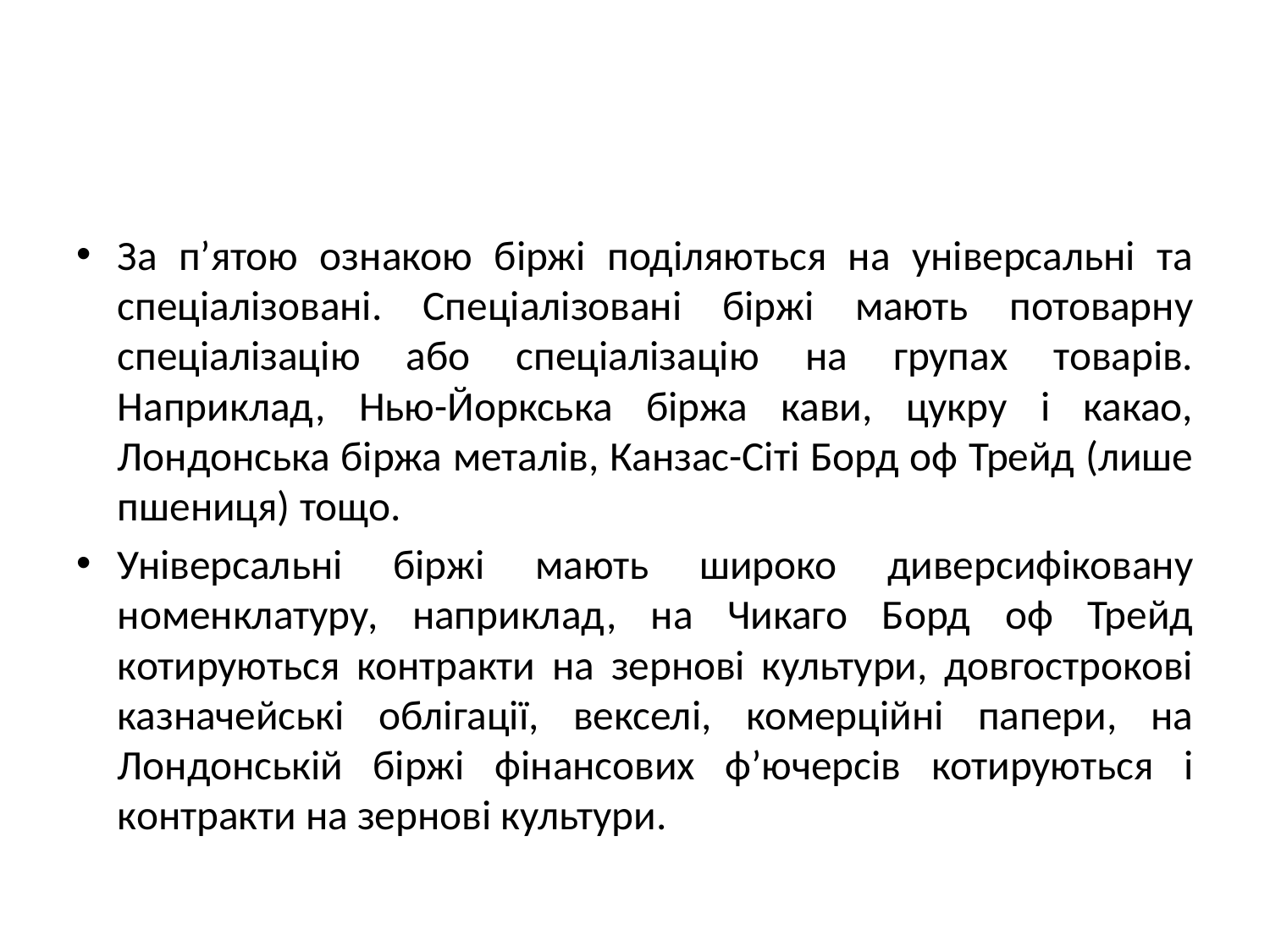

#
За п’ятою ознакою біржі поділяються на універсальні та спеціалізовані. Спеціалізовані біржі мають потоварну спеціалізацію або спеціалізацію на групах товарів. Наприклад, Нью-Йоркська біржа кави, цукру і какао, Лондонська біржа металів, Канзас-Сіті Борд оф Трейд (лише пшениця) тощо.
Універсальні біржі мають широко диверсифіковану номенклатуру, наприклад, на Чикаго Борд оф Трейд котируються контракти на зернові культури, довгострокові казначейські облігації, векселі, комерційні папери, на Лондонській біржі фінансових ф’ючерсів котируються і контракти на зернові культури.